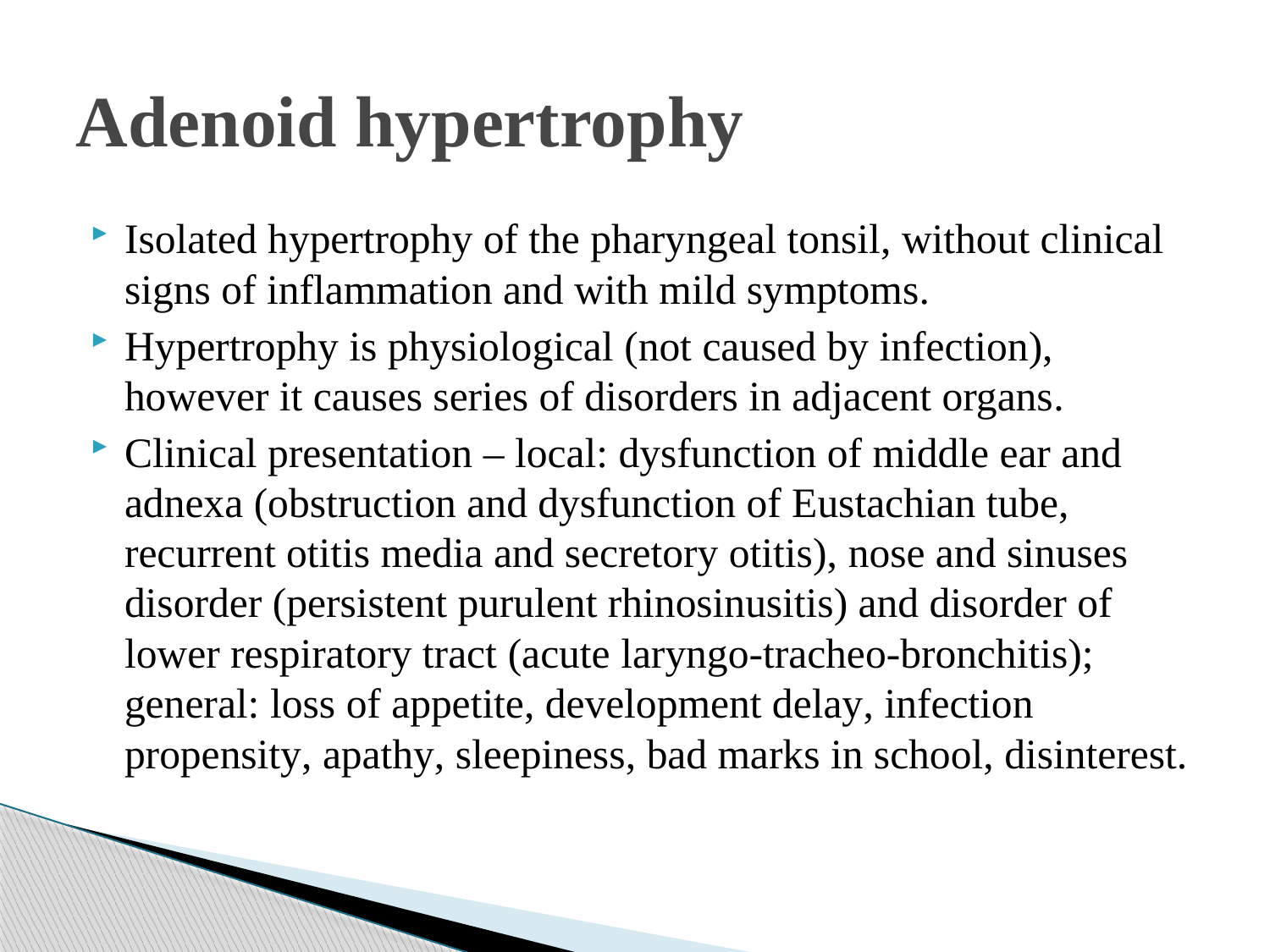

# Adenoid hypertrophy
Isolated hypertrophy of the pharyngeal tonsil, without clinical signs of inflammation and with mild symptoms.
Hypertrophy is physiological (not caused by infection), however it causes series of disorders in adjacent organs.
Clinical presentation – local: dysfunction of middle ear and adnexa (obstruction and dysfunction of Eustachian tube, recurrent otitis media and secretory otitis), nose and sinuses disorder (persistent purulent rhinosinusitis) and disorder of lower respiratory tract (acute laryngo-tracheo-bronchitis); general: loss of appetite, development delay, infection propensity, apathy, sleepiness, bad marks in school, disinterest.